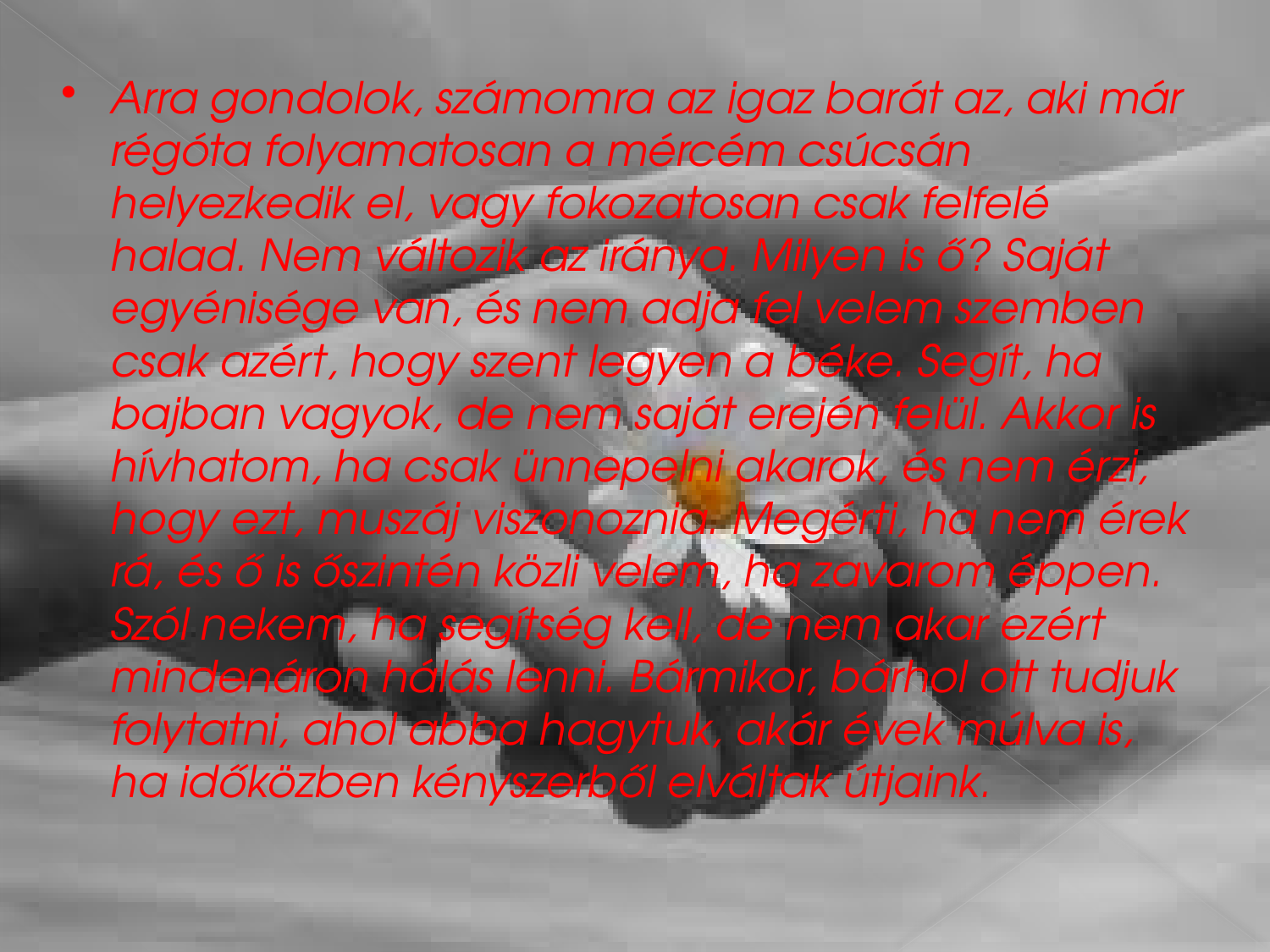

#
Arra gondolok, számomra az igaz barát az, aki már régóta folyamatosan a mércém csúcsán helyezkedik el, vagy fokozatosan csak felfelé halad. Nem változik az iránya. Milyen is ő? Saját egyénisége van, és nem adja fel velem szemben csak azért, hogy szent legyen a béke. Segít, ha bajban vagyok, de nem saját erején felül. Akkor is hívhatom, ha csak ünnepelni akarok, és nem érzi, hogy ezt, muszáj viszonoznia. Megérti, ha nem érek rá, és ő is őszintén közli velem, ha zavarom éppen. Szól nekem, ha segítség kell, de nem akar ezért mindenáron hálás lenni. Bármikor, bárhol ott tudjuk folytatni, ahol abba hagytuk, akár évek múlva is, ha időközben kényszerből elváltak útjaink.